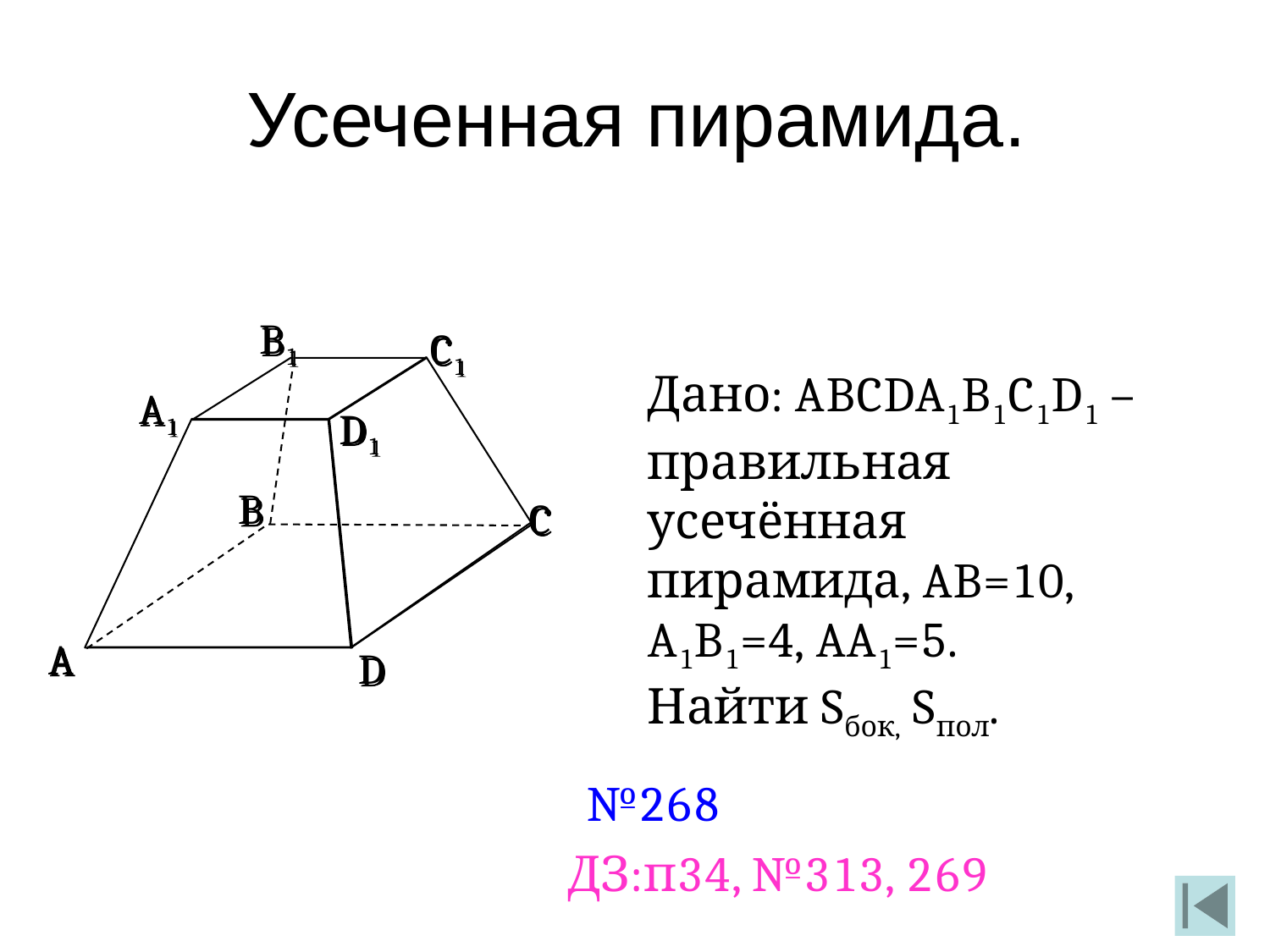

Усеченная пирамида.
B1
C1

A1
D1
B
C

A
D
Дано: ABCDA1B1C1D1 – правильная усечённая пирамида, AB=10, A1B1=4, AA1=5.
Найти Sбок, Sпол.
№268
ДЗ:п34, №313, 269